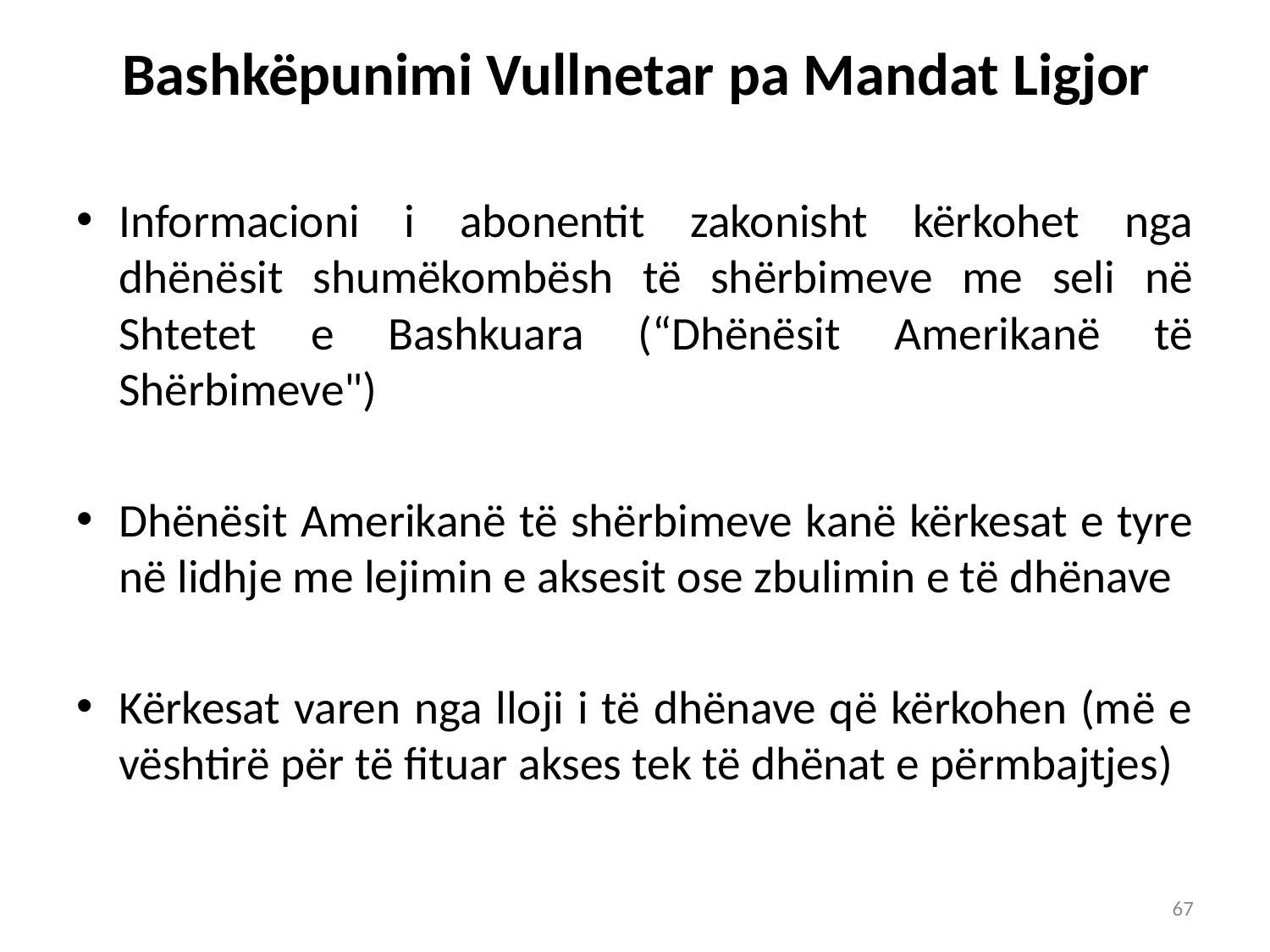

# Bashkëpunimi Vullnetar pa Mandat Ligjor
Informacioni i abonentit zakonisht kërkohet nga dhënësit shumëkombësh të shërbimeve me seli në Shtetet e Bashkuara (“Dhënësit Amerikanë të Shërbimeve")

Dhënësit Amerikanë të shërbimeve kanë kërkesat e tyre në lidhje me lejimin e aksesit ose zbulimin e të dhënave

Kërkesat varen nga lloji i të dhënave që kërkohen (më e vështirë për të fituar akses tek të dhënat e përmbajtjes)
67